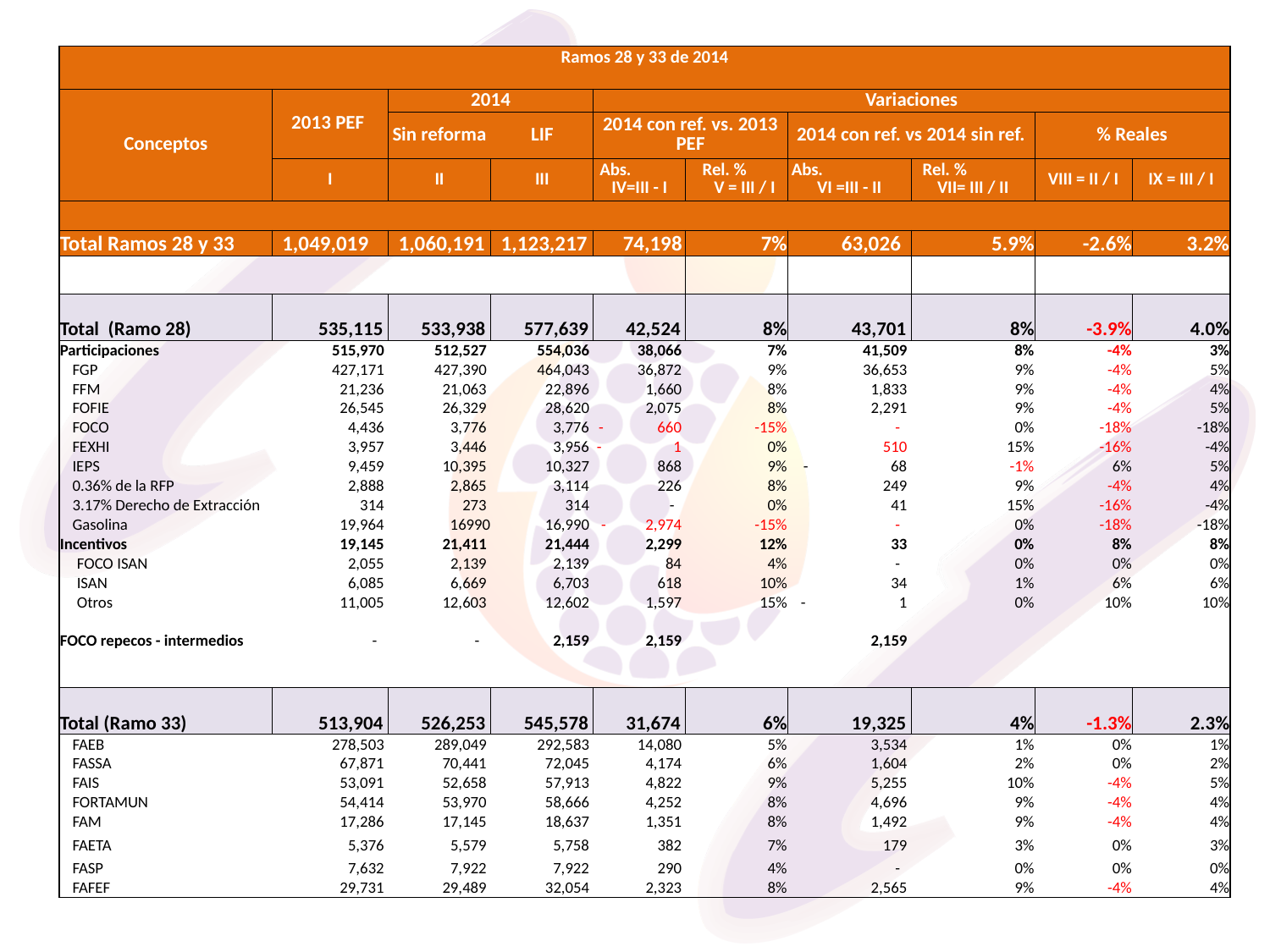

| Ramos 28 y 33 de 2014 |  |  |  |  |  |  |  |  |  |  |
| --- | --- | --- | --- | --- | --- | --- | --- | --- | --- | --- |
|  |  |  |  |  |  |  |  |  |  |  |
| Conceptos | 2013 PEF | 2014 |  | Variaciones |  |  |  |  |  |  |
|  |  | Sin reforma | LIF | 2014 con ref. vs. 2013 PEF |  |  | 2014 con ref. vs 2014 sin ref. |  | % Reales |  |
|  | I | II | III | Abs. IV=III - I |  | Rel. % V = III / I | Abs. VI =III - II | Rel. % VII= III / II | VIII = II / I | IX = III / I |
|  |  |  |  |  |  |  |  |  |  |  |
| Total Ramos 28 y 33 | 1,049,019 | 1,060,191 | 1,123,217 | 74,198 |  | 7% | 63,026 | 5.9% | -2.6% | 3.2% |
|  |  |  |  |  |  |  |  |  |  |  |
| Total (Ramo 28) | 535,115 | 533,938 | 577,639 | 42,524 |  | 8% | 43,701 | 8% | -3.9% | 4.0% |
| Participaciones | 515,970 | 512,527 | 554,036 | 38,066 |  | 7% | 41,509 | 8% | -4% | 3% |
| FGP | 427,171 | 427,390 | 464,043 | 36,872 |  | 9% | 36,653 | 9% | -4% | 5% |
| FFM | 21,236 | 21,063 | 22,896 | 1,660 |  | 8% | 1,833 | 9% | -4% | 4% |
| FOFIE | 26,545 | 26,329 | 28,620 | 2,075 |  | 8% | 2,291 | 9% | -4% | 5% |
| FOCO | 4,436 | 3,776 | 3,776 | - 660 |  | -15% | - | 0% | -18% | -18% |
| FEXHI | 3,957 | 3,446 | 3,956 | - 1 |  | 0% | 510 | 15% | -16% | -4% |
| IEPS | 9,459 | 10,395 | 10,327 | 868 |  | 9% | - 68 | -1% | 6% | 5% |
| 0.36% de la RFP | 2,888 | 2,865 | 3,114 | 226 |  | 8% | 249 | 9% | -4% | 4% |
| 3.17% Derecho de Extracción | 314 | 273 | 314 | - |  | 0% | 41 | 15% | -16% | -4% |
| Gasolina | 19,964 | 16990 | 16,990 | - 2,974 |  | -15% | - | 0% | -18% | -18% |
| Incentivos | 19,145 | 21,411 | 21,444 | 2,299 |  | 12% | 33 | 0% | 8% | 8% |
| FOCO ISAN | 2,055 | 2,139 | 2,139 | 84 |  | 4% | - | 0% | 0% | 0% |
| ISAN | 6,085 | 6,669 | 6,703 | 618 |  | 10% | 34 | 1% | 6% | 6% |
| Otros | 11,005 | 12,603 | 12,602 | 1,597 |  | 15% | - 1 | 0% | 10% | 10% |
| FOCO repecos - intermedios | - | - | 2,159 | 2,159 |  |  | 2,159 |  |  |  |
|  |  |  |  |  |  |  |  |  |  |  |
| Total (Ramo 33) | 513,904 | 526,253 | 545,578 | 31,674 |  | 6% | 19,325 | 4% | -1.3% | 2.3% |
| FAEB | 278,503 | 289,049 | 292,583 | 14,080 |  | 5% | 3,534 | 1% | 0% | 1% |
| FASSA | 67,871 | 70,441 | 72,045 | 4,174 |  | 6% | 1,604 | 2% | 0% | 2% |
| FAIS | 53,091 | 52,658 | 57,913 | 4,822 |  | 9% | 5,255 | 10% | -4% | 5% |
| FORTAMUN | 54,414 | 53,970 | 58,666 | 4,252 |  | 8% | 4,696 | 9% | -4% | 4% |
| FAM | 17,286 | 17,145 | 18,637 | 1,351 |  | 8% | 1,492 | 9% | -4% | 4% |
| FAETA | 5,376 | 5,579 | 5,758 | 382 |  | 7% | 179 | 3% | 0% | 3% |
| FASP | 7,632 | 7,922 | 7,922 | 290 |  | 4% | - | 0% | 0% | 0% |
| FAFEF | 29,731 | 29,489 | 32,054 | 2,323 |  | 8% | 2,565 | 9% | -4% | 4% |